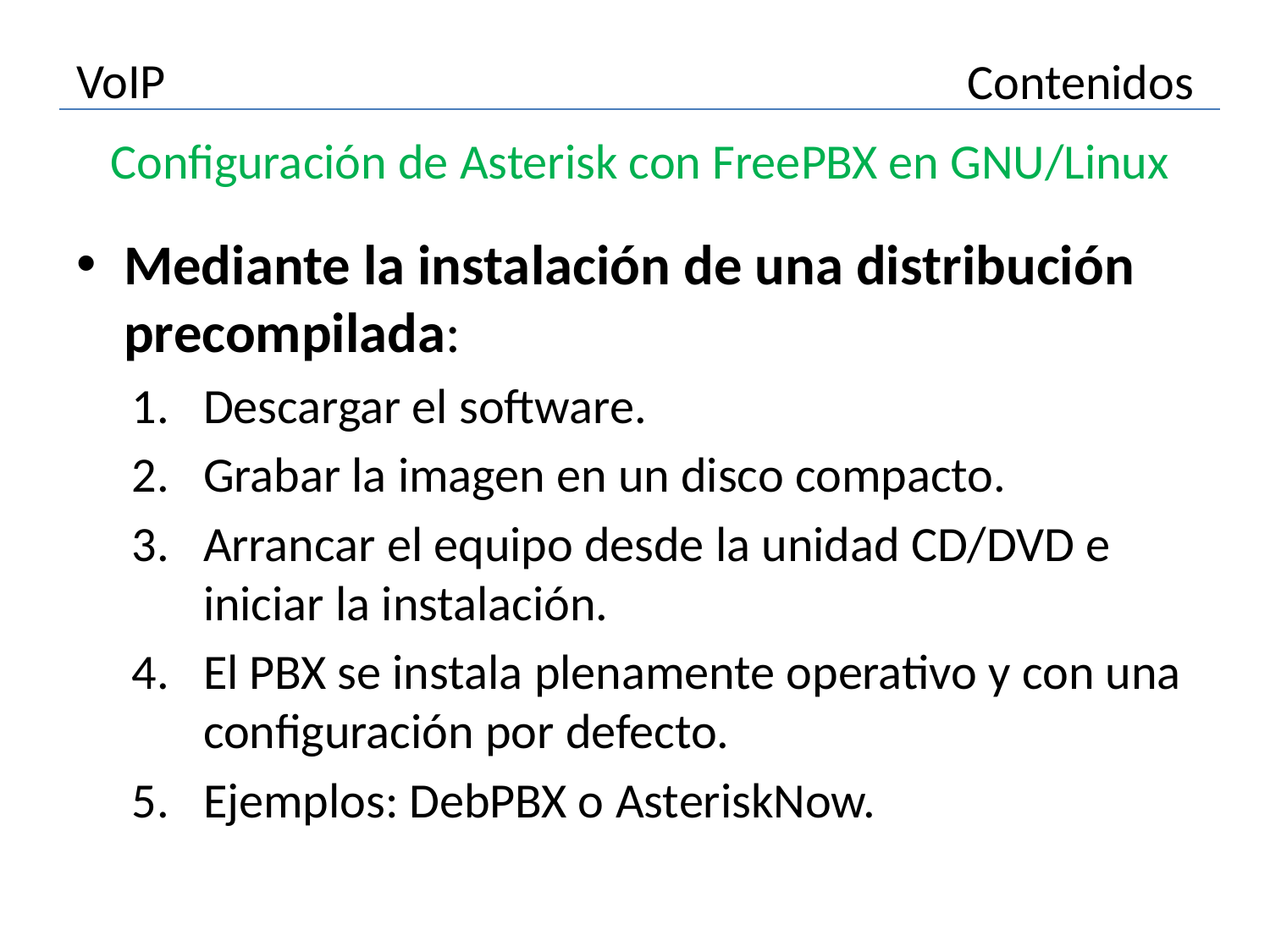

# VoIP
Contenidos
Configuración de Asterisk con FreePBX en GNU/Linux
Mediante la instalación de una distribución precompilada:
Descargar el software.
Grabar la imagen en un disco compacto.
Arrancar el equipo desde la unidad CD/DVD e iniciar la instalación.
El PBX se instala plenamente operativo y con una configuración por defecto.
Ejemplos: DebPBX o AsteriskNow.